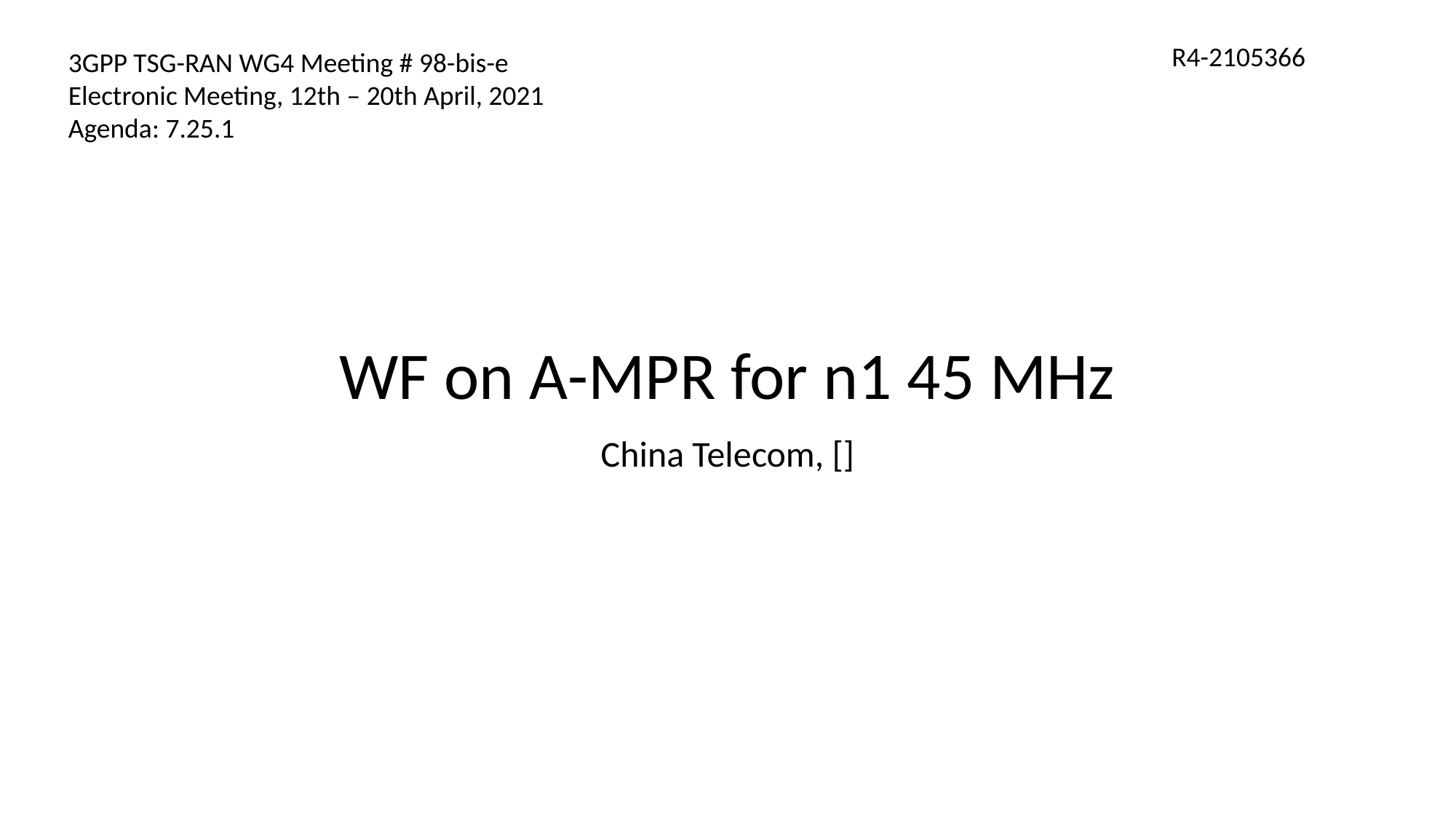

R4-2105366
3GPP TSG-RAN WG4 Meeting # 98-bis-e
Electronic Meeting, 12th – 20th April, 2021
Agenda: 7.25.1
# WF on A-MPR for n1 45 MHz
China Telecom, []